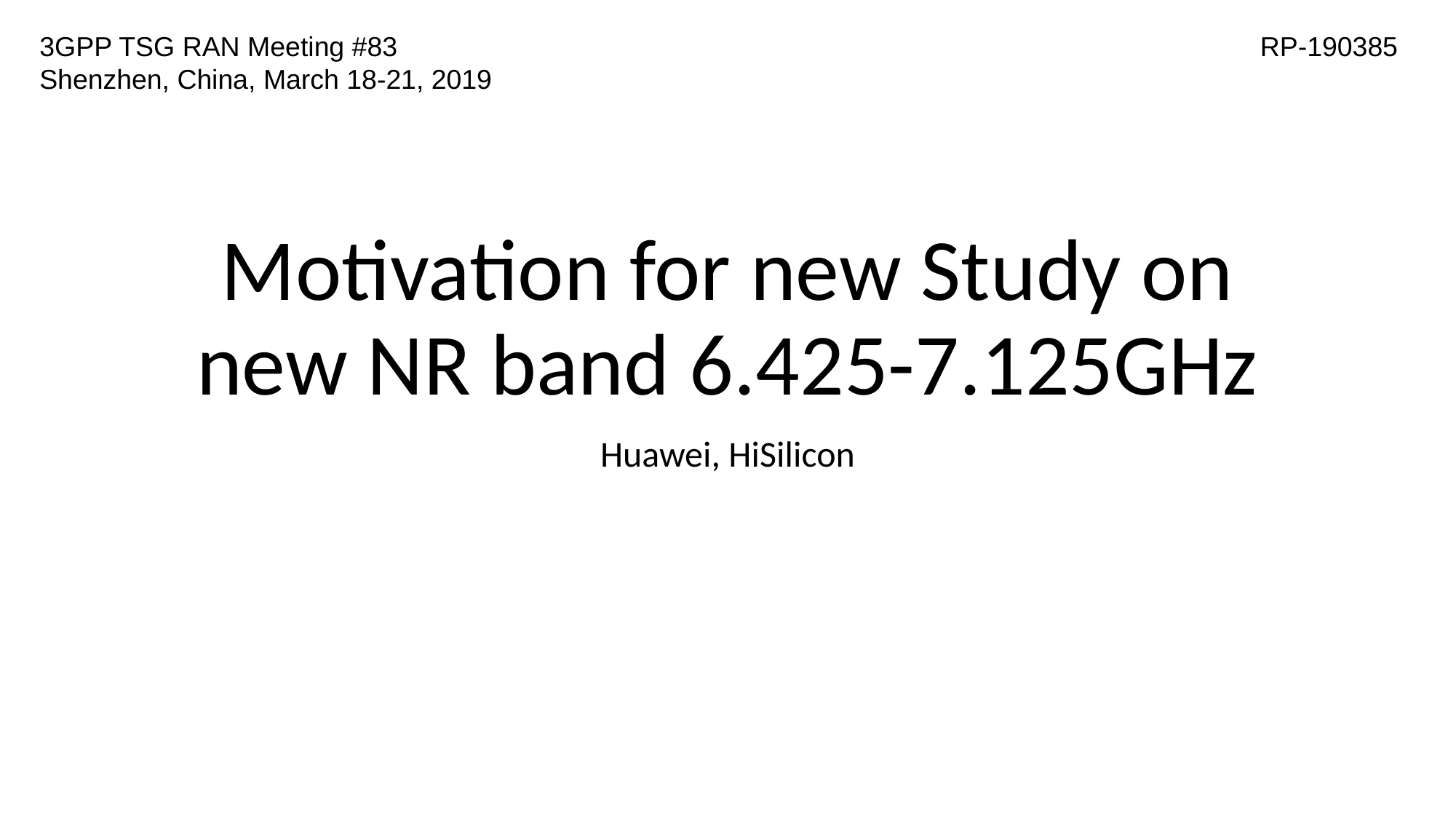

3GPP TSG RAN Meeting #83	                                                                                                       RP-190385
Shenzhen, China, March 18-21, 2019
# Motivation for new Study on new NR band 6.425-7.125GHz
Huawei, HiSilicon